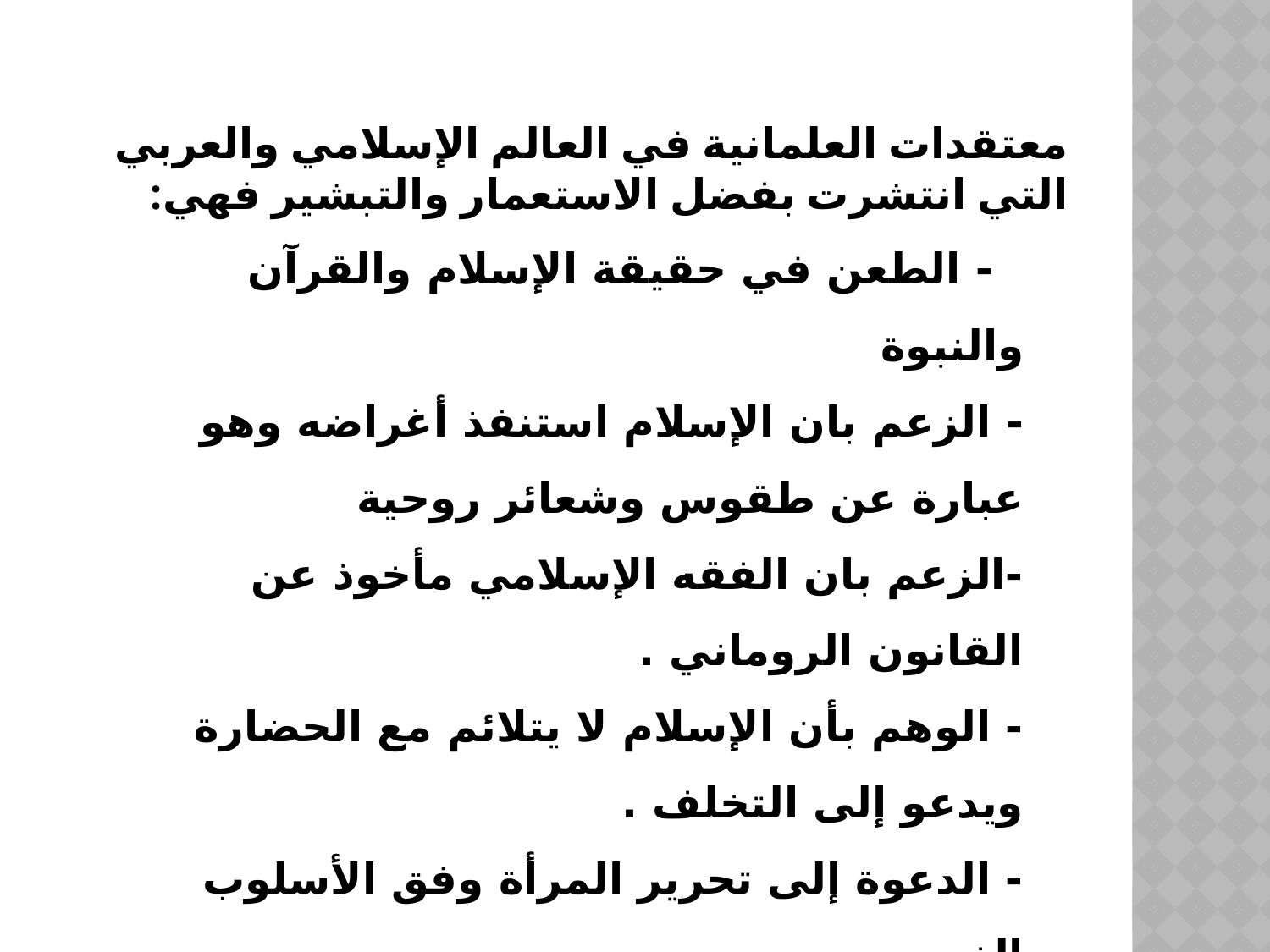

# معتقدات العلمانية في العالم الإسلامي والعربي التي انتشرت بفضل الاستعمار والتبشير فهي:
    - الطعن في حقيقة الإسلام والقرآن والنبوة
- الزعم بان الإسلام استنفذ أغراضه وهو عبارة عن طقوس وشعائر روحية
-الزعم بان الفقه الإسلامي مأخوذ عن القانون الروماني .
- الوهم بأن الإسلام لا يتلائم مع الحضارة ويدعو إلى التخلف .
- الدعوة إلى تحرير المرأة وفق الأسلوب الغربي .
- تشويه الحضارة الإسلامية وتضخيم حجم الحركات الهدامة في التاريخ الإسلامي والزعم بأنها حركات إصلاح .
- إحياء الحضارات القديمة .
- اقتباس الأنظمة والمناهج اللادينية عن المغرب ومحاكاته فيها .